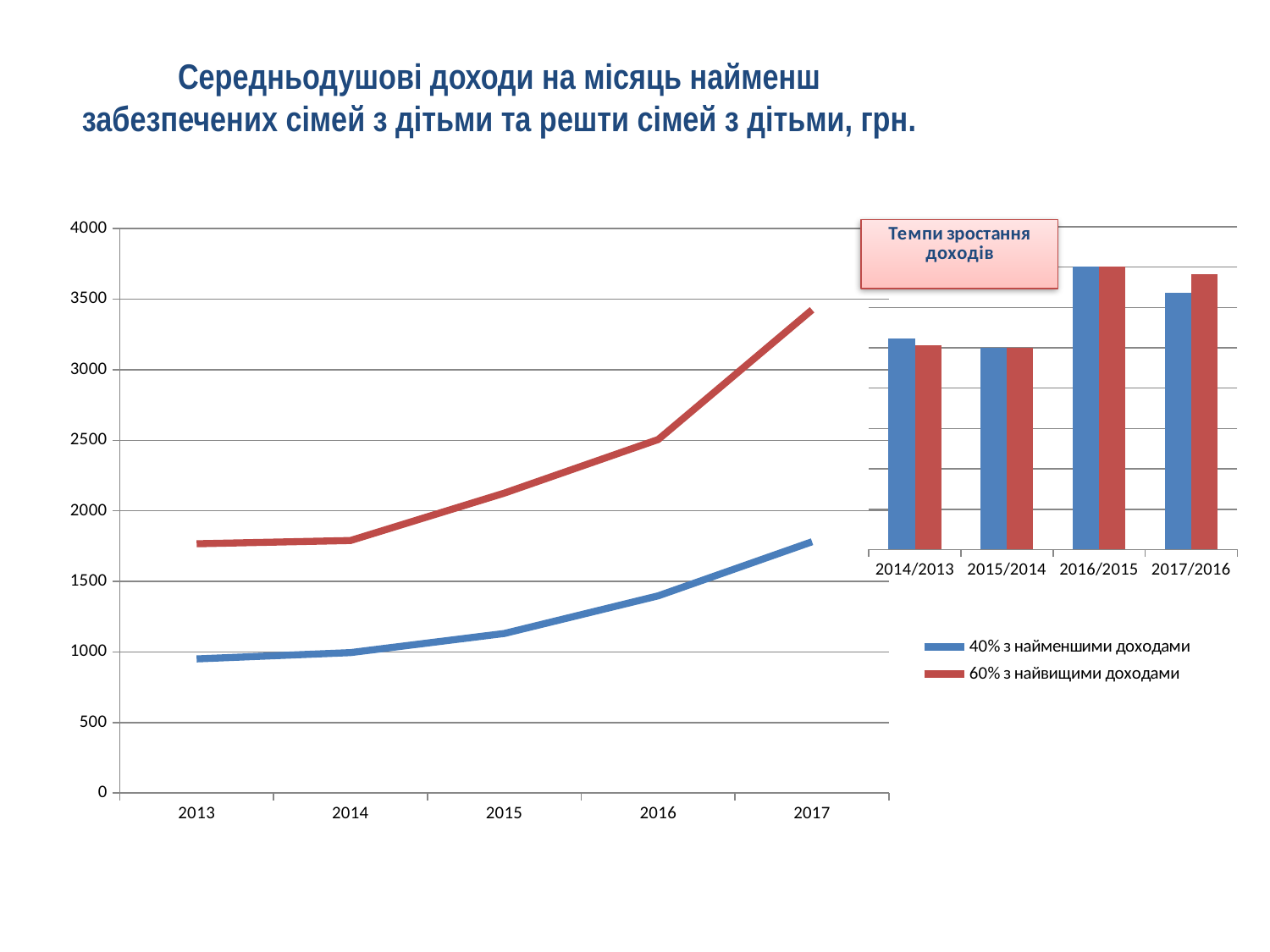

# Середньодушові доходи на місяць найменш забезпечених сімей з дітьми та решти сімей з дітьми, грн.

### Chart

| Category | 40% з найменшими доходами | 60% з найвищими доходами |
|---|---|---|
| 2013 | 950.3120875227846 | 1766.0 |
| 2014 | 994.8541883766411 | 1789.0 |
| 2015 | 1130.5611754154795 | 2125.6090791387783 |
| 2016 | 1397.1147618585874 | 2505.0 |
| 2017 | 1780.2616369090426 | 3424.0 |

### Chart

| Category | 40% з найменшими доходами | 60% з найвищими доходами |
|---|---|---|
| 2014/2013 | 1.0468710242021293 | 1.0130237825594564 |
| 2015/2014 | 1.0 | 0.9997660575956007 |
| 2016/2015 | 1.4043412373207547 | 1.4005512369208313 |
| 2017/2016 | 1.2742415193872503 | 1.3668662674650698 |